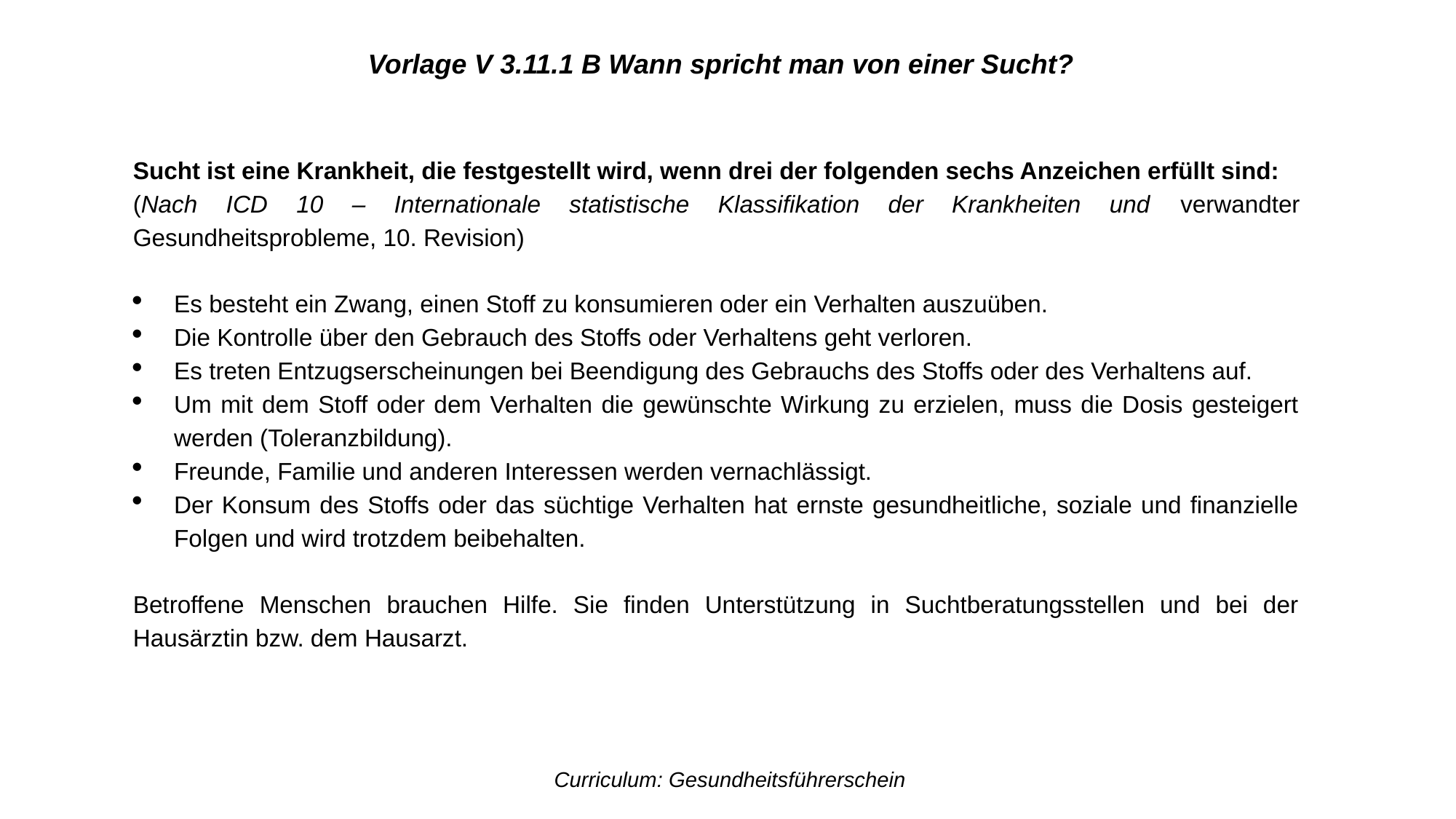

Vorlage V 3.11.1 B Wann spricht man von einer Sucht?

Sucht ist eine Krankheit, die festgestellt wird, wenn drei der folgenden sechs Anzeichen erfüllt sind:
(Nach ICD 10 – Internationale statistische Klassifikation der Krankheiten und verwandter Gesundheitsprobleme, 10. Revision)

Es besteht ein Zwang, einen Stoff zu konsumieren oder ein Verhalten auszuüben.
Die Kontrolle über den Gebrauch des Stoffs oder Verhaltens geht verloren.
Es treten Entzugserscheinungen bei Beendigung des Gebrauchs des Stoffs oder des Verhaltens auf.
Um mit dem Stoff oder dem Verhalten die gewünschte Wirkung zu erzielen, muss die Dosis gesteigert werden (Toleranzbildung).
Freunde, Familie und anderen Interessen werden vernachlässigt.
Der Konsum des Stoffs oder das süchtige Verhalten hat ernste gesundheitliche, soziale und finanzielle Folgen und wird trotzdem beibehalten.

Betroffene Menschen brauchen Hilfe. Sie finden Unterstützung in Suchtberatungsstellen und bei der Hausärztin bzw. dem Hausarzt.

Curriculum: Gesundheitsführerschein